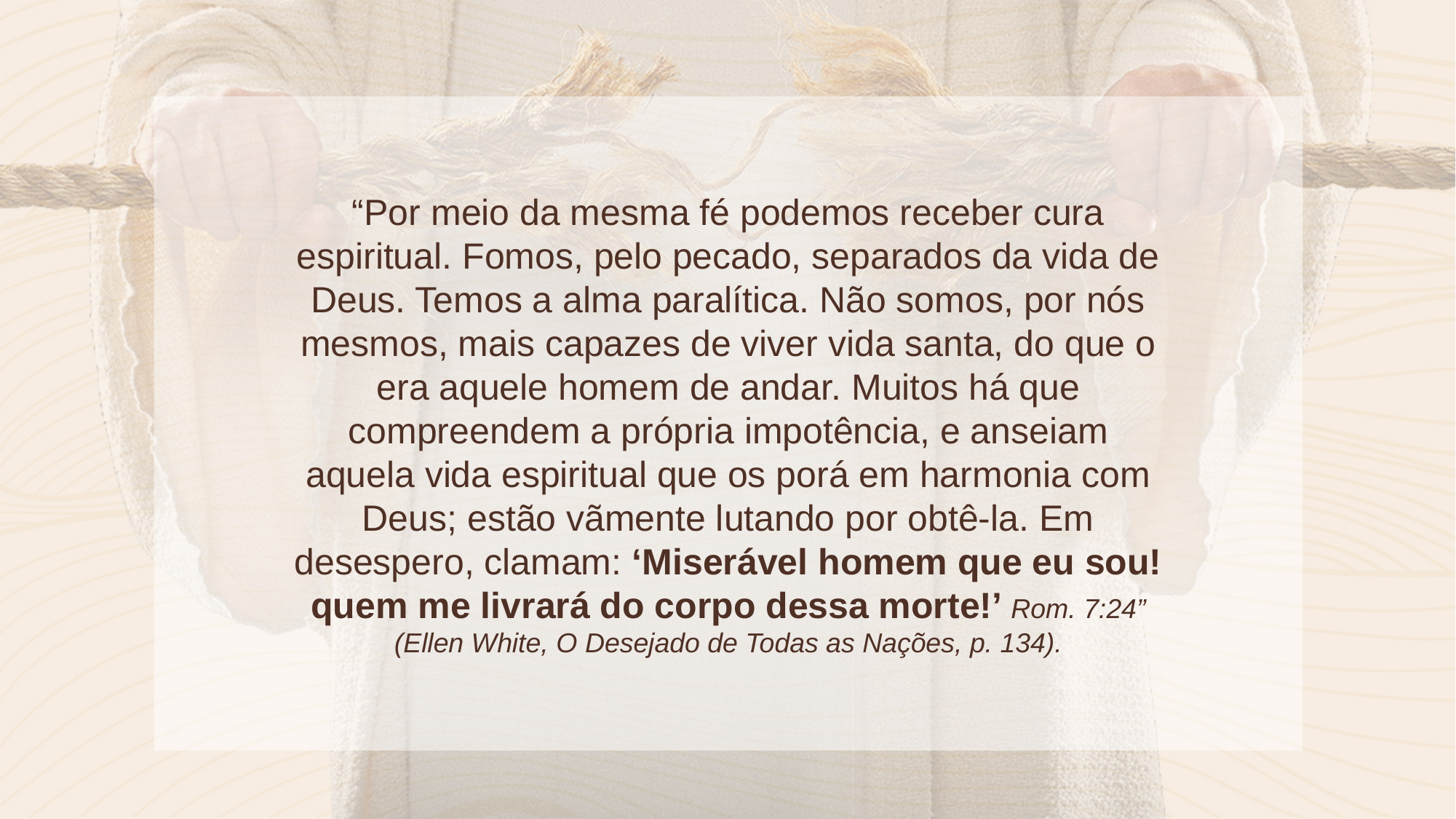

“Por meio da mesma fé podemos receber cura espiritual. Fomos, pelo pecado, separados da vida de Deus. Temos a alma paralítica. Não somos, por nós mesmos, mais capazes de viver vida santa, do que o era aquele homem de andar. Muitos há que compreendem a própria impotência, e anseiam aquela vida espiritual que os porá em harmonia com Deus; estão vãmente lutando por obtê-la. Em desespero, clamam: ‘Miserável homem que eu sou! quem me livrará do corpo dessa morte!’ Rom. 7:24” (Ellen White, O Desejado de Todas as Nações, p. 134).